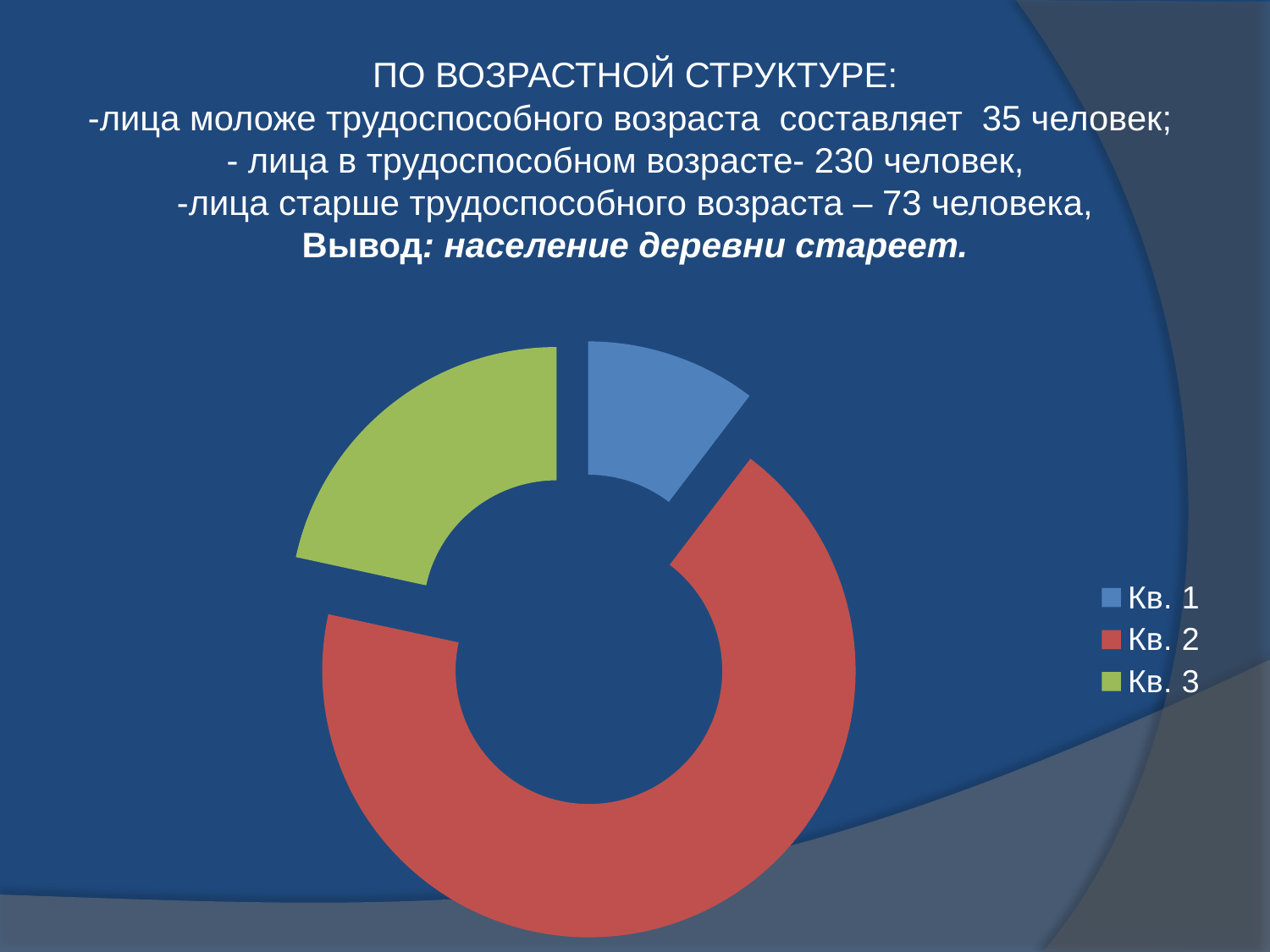

# ПО ВОЗРАСТНОЙ СТРУКТУРЕ: -лица моложе трудоспособного возраста  составляет  35 человек; - лица в трудоспособном возрасте- 230 человек, -лица старше трудоспособного возраста – 73 человека, Вывод: население деревни стареет.

### Chart

| Category | Продажи |
|---|---|
| Кв. 1 | 35.0 |
| Кв. 2 | 230.0 |
| Кв. 3 | 73.0 |
| Кв. 4 | None |